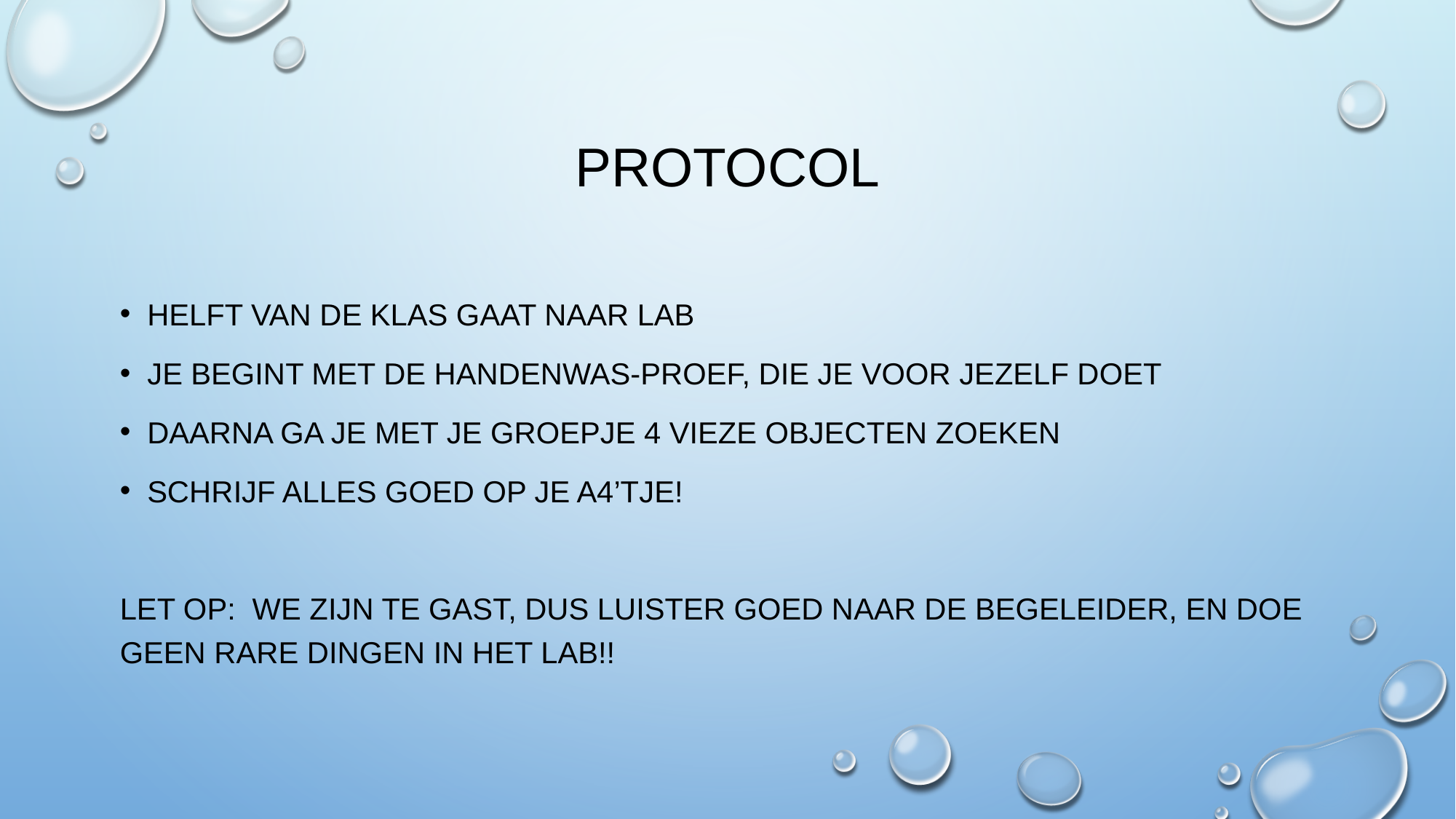

# Protocol
Helft van de klas gaat naar lab
Je begint met de handenwas-proef, die je voor jezelf doet
Daarna ga je met je groepje 4 vieze objecten zoeken
Schrijf alles goed op je A4’tje!

LET op:  we zijn te gast, dus luister goed naar de begeleider, en doe geen rare dingen in het lab!!